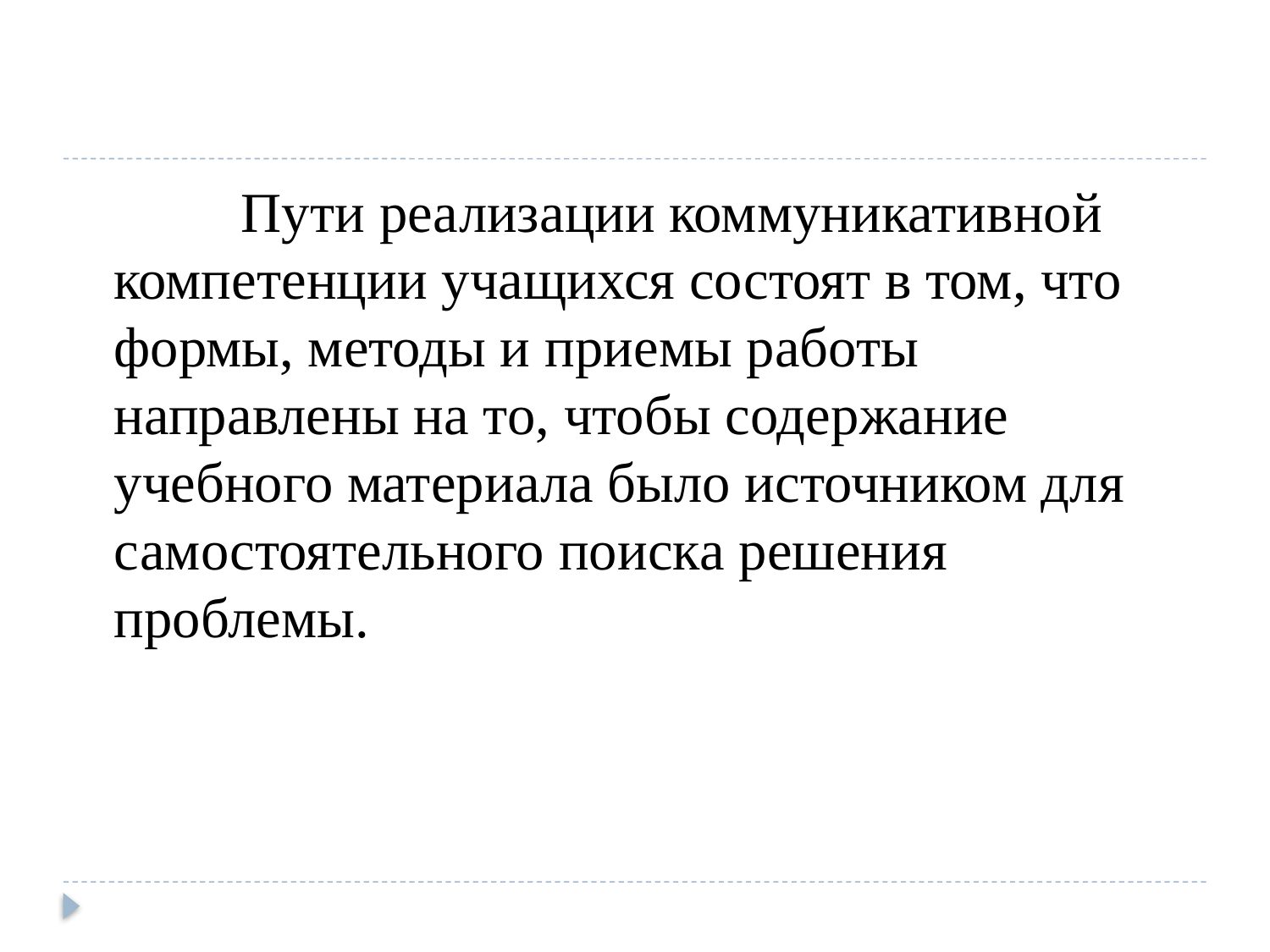

Пути реализации коммуникативной компетенции учащихся состоят в том, что формы, методы и приемы работы направлены на то, чтобы содержание учебного материала было источником для самостоятельного поиска решения проблемы.